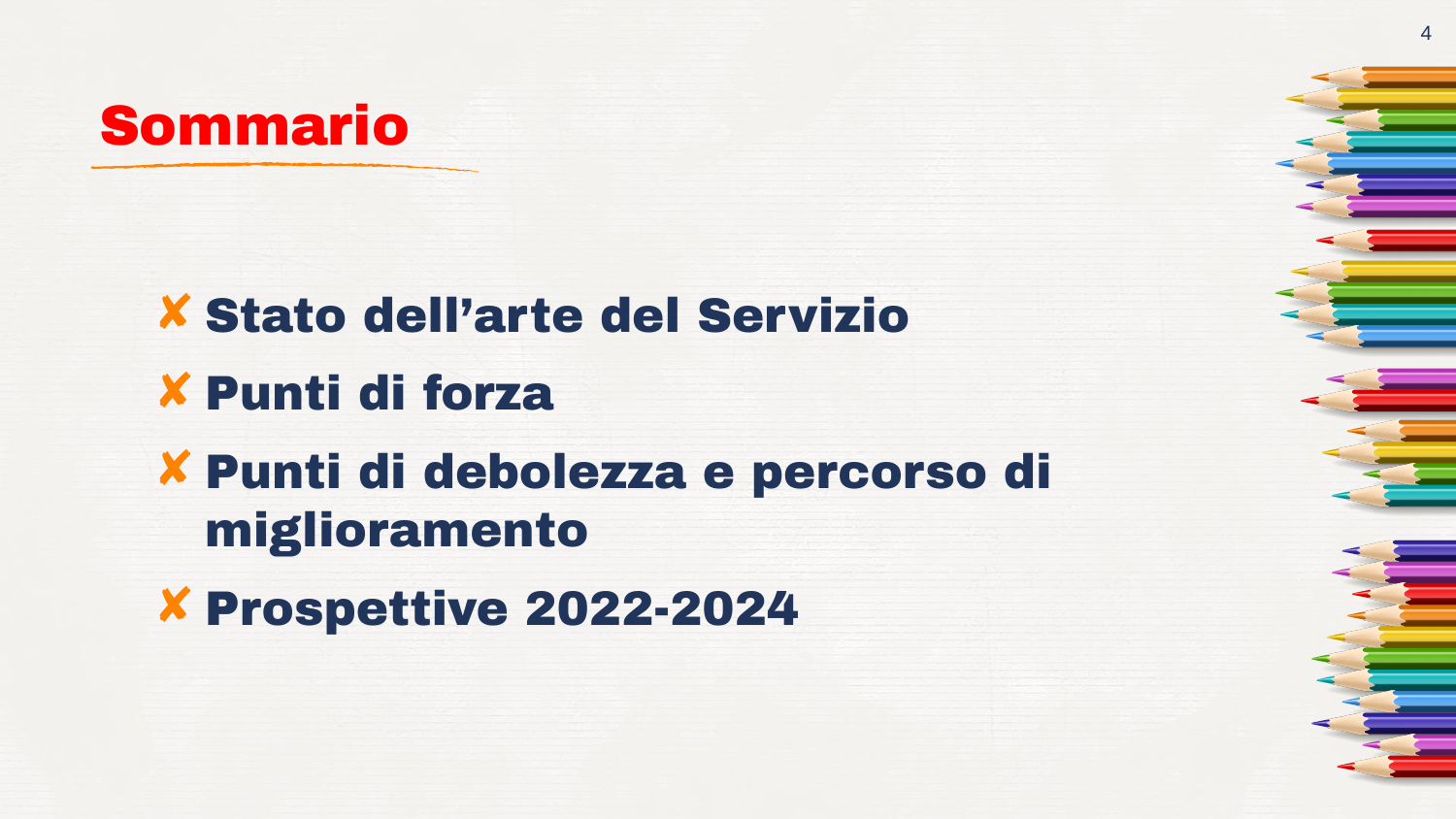

4
# Sommario
Stato dell’arte del Servizio
Punti di forza
Punti di debolezza e percorso di miglioramento
Prospettive 2022-2024